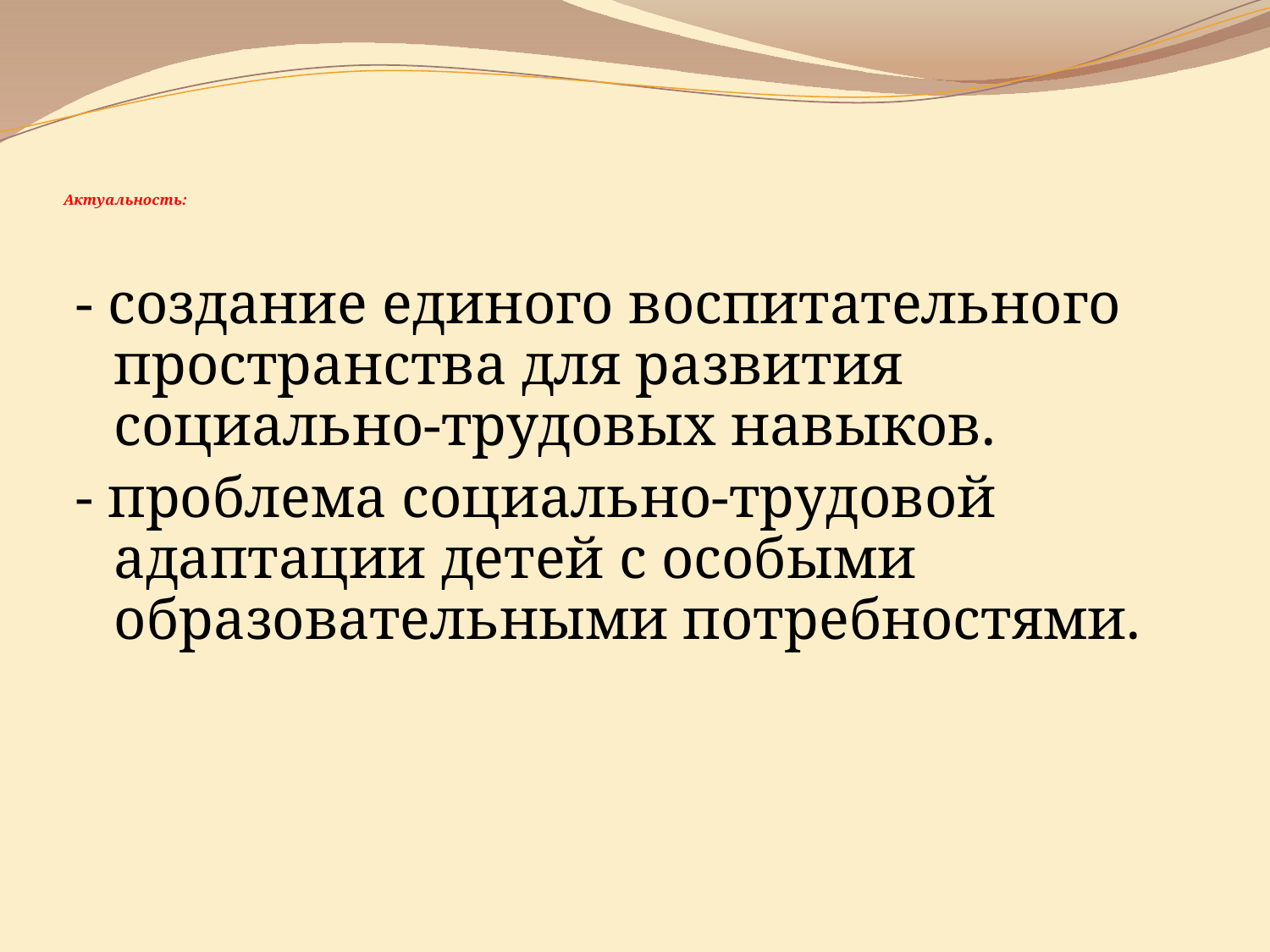

# Актуальность:
- создание единого воспитательного пространства для развития социально-трудовых навыков.
- проблема социально-трудовой адаптации детей с особыми образовательными потребностями.